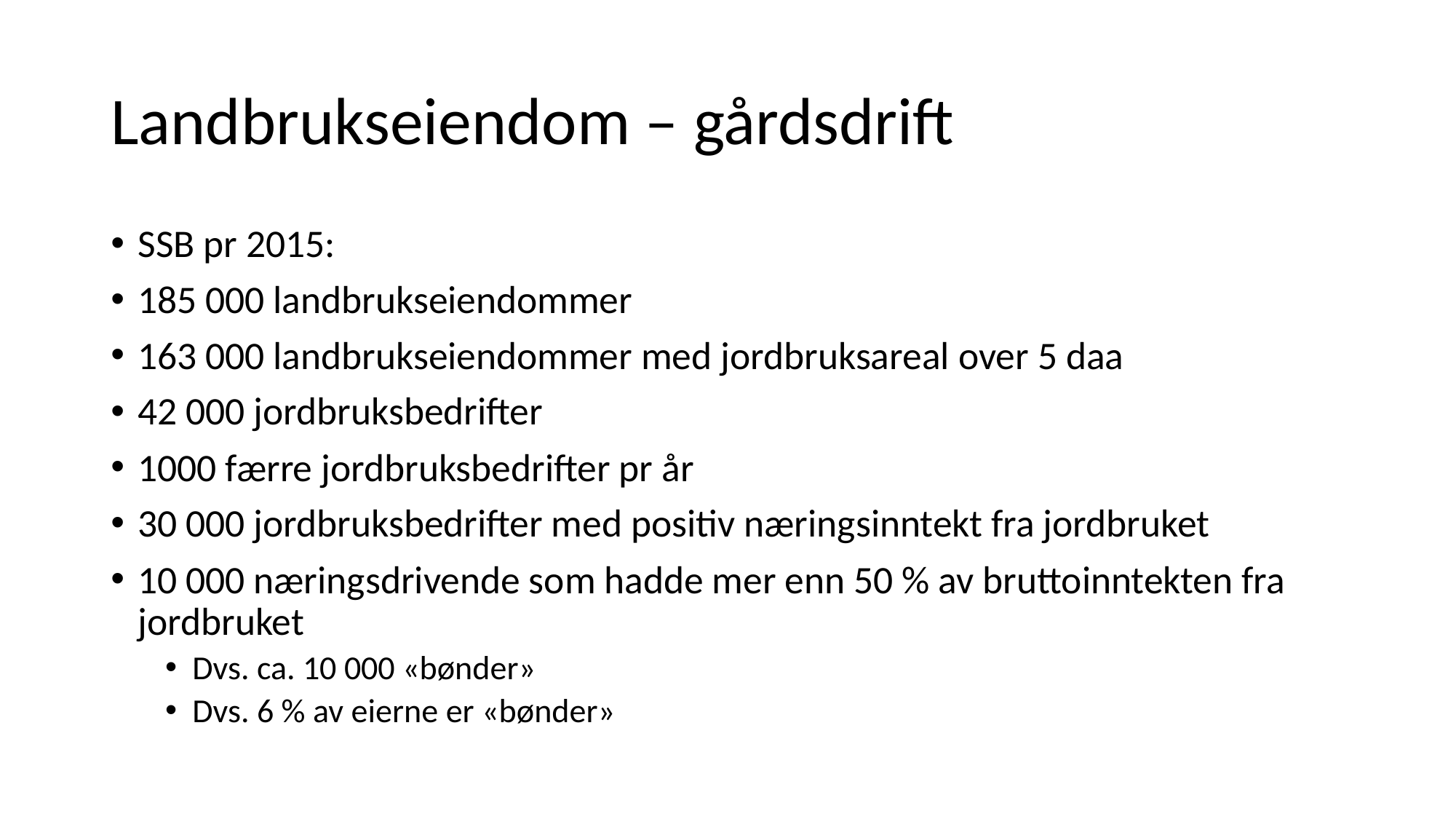

# Landbrukseiendom – gårdsdrift
SSB pr 2015:
185 000 landbrukseiendommer
163 000 landbrukseiendommer med jordbruksareal over 5 daa
42 000 jordbruksbedrifter
1000 færre jordbruksbedrifter pr år
30 000 jordbruksbedrifter med positiv næringsinntekt fra jordbruket
10 000 næringsdrivende som hadde mer enn 50 % av bruttoinntekten fra jordbruket
Dvs. ca. 10 000 «bønder»
Dvs. 6 % av eierne er «bønder»